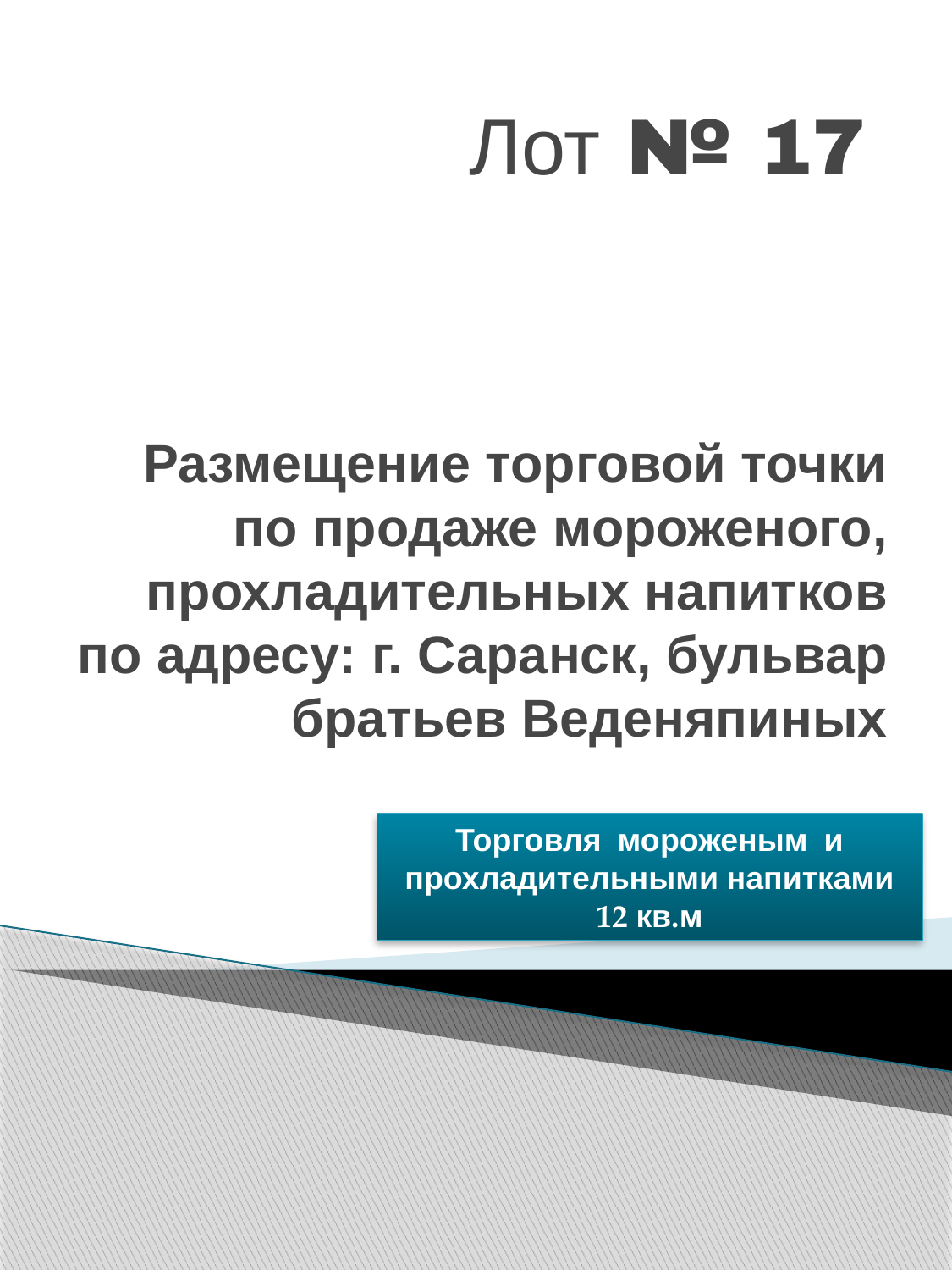

Лот № 17
# Размещение торговой точки по продаже мороженого, прохладительных напитков по адресу: г. Саранск, бульвар братьев Веденяпиных
Торговля  мороженым  и прохладительными напитками 12 кв.м